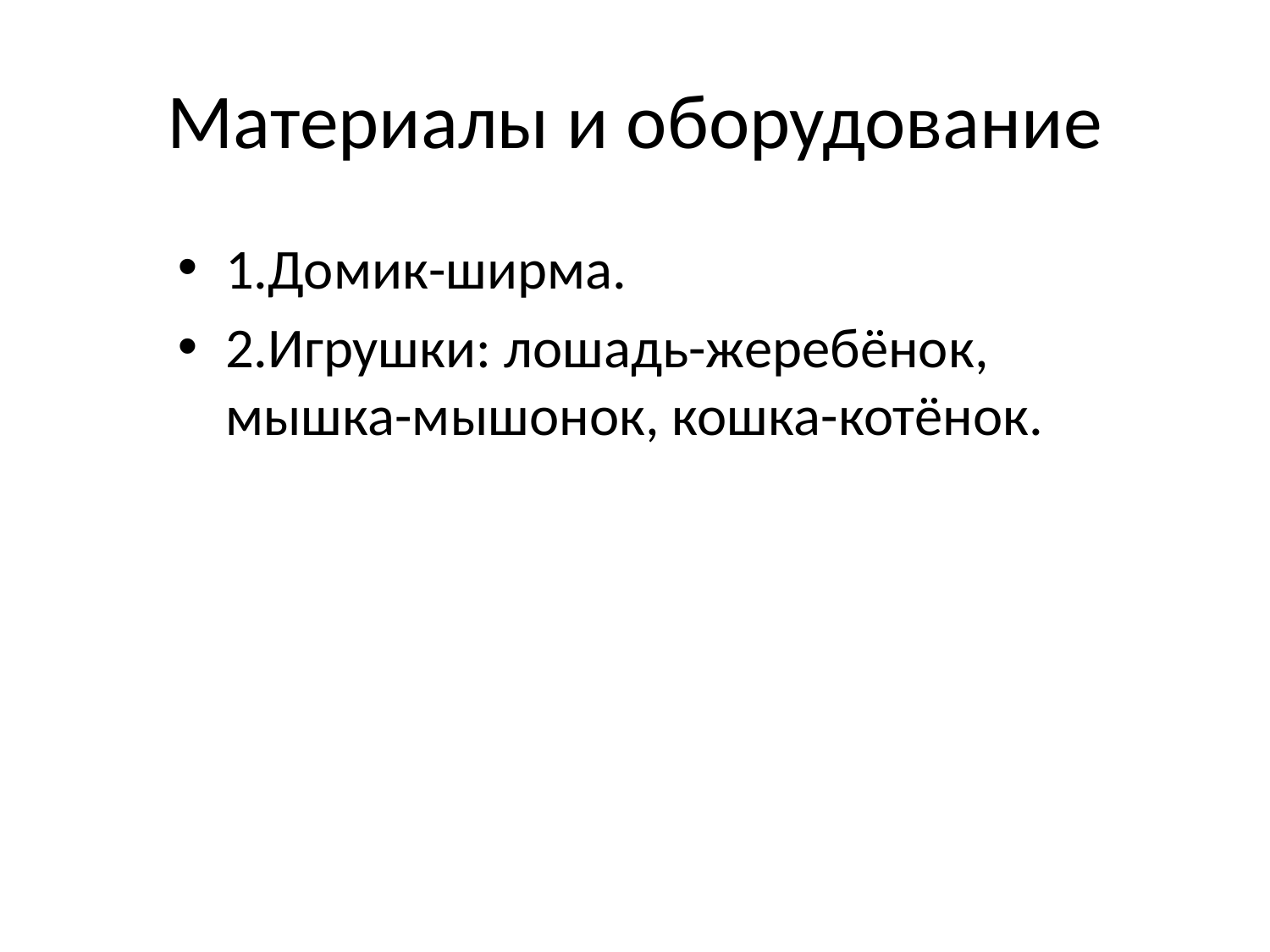

# Материалы и оборудование
1.Домик-ширма.
2.Игрушки: лошадь-жеребёнок, мышка-мышонок, кошка-котёнок.